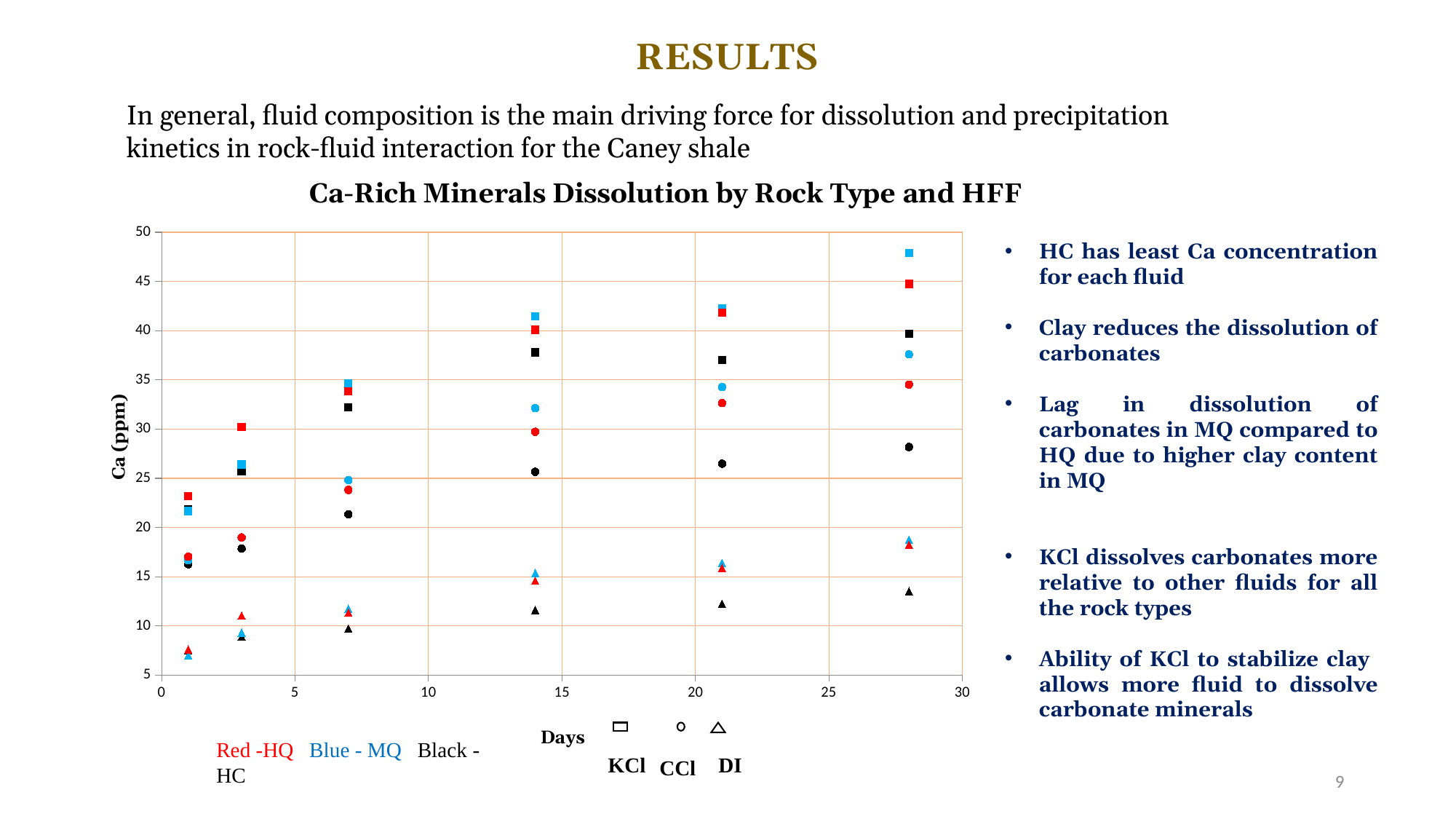

# RESULTS
In general, fluid composition is the main driving force for dissolution and precipitation kinetics in rock-fluid interaction for the Caney shale

### Chart: Ca-Rich Minerals Dissolution by Rock Type and HFF

| Category | HQDI  | HQKCl  | HQCCl | MQDI | MQKCl | MQCCl  | HCDI | HCKCl | HCCCl |
|---|---|---|---|---|---|---|---|---|---|

KCl
DI
CCl
Red -HQ   Blue - MQ   Black - HC
HC has least Ca concentration for each fluid

Clay reduces the dissolution of carbonates

Lag in dissolution of carbonates in MQ compared to HQ due to higher clay content in MQ

KCl dissolves carbonates more relative to other fluids for all the rock types

Ability of KCl to stabilize clay  allows more fluid to dissolve carbonate minerals

9